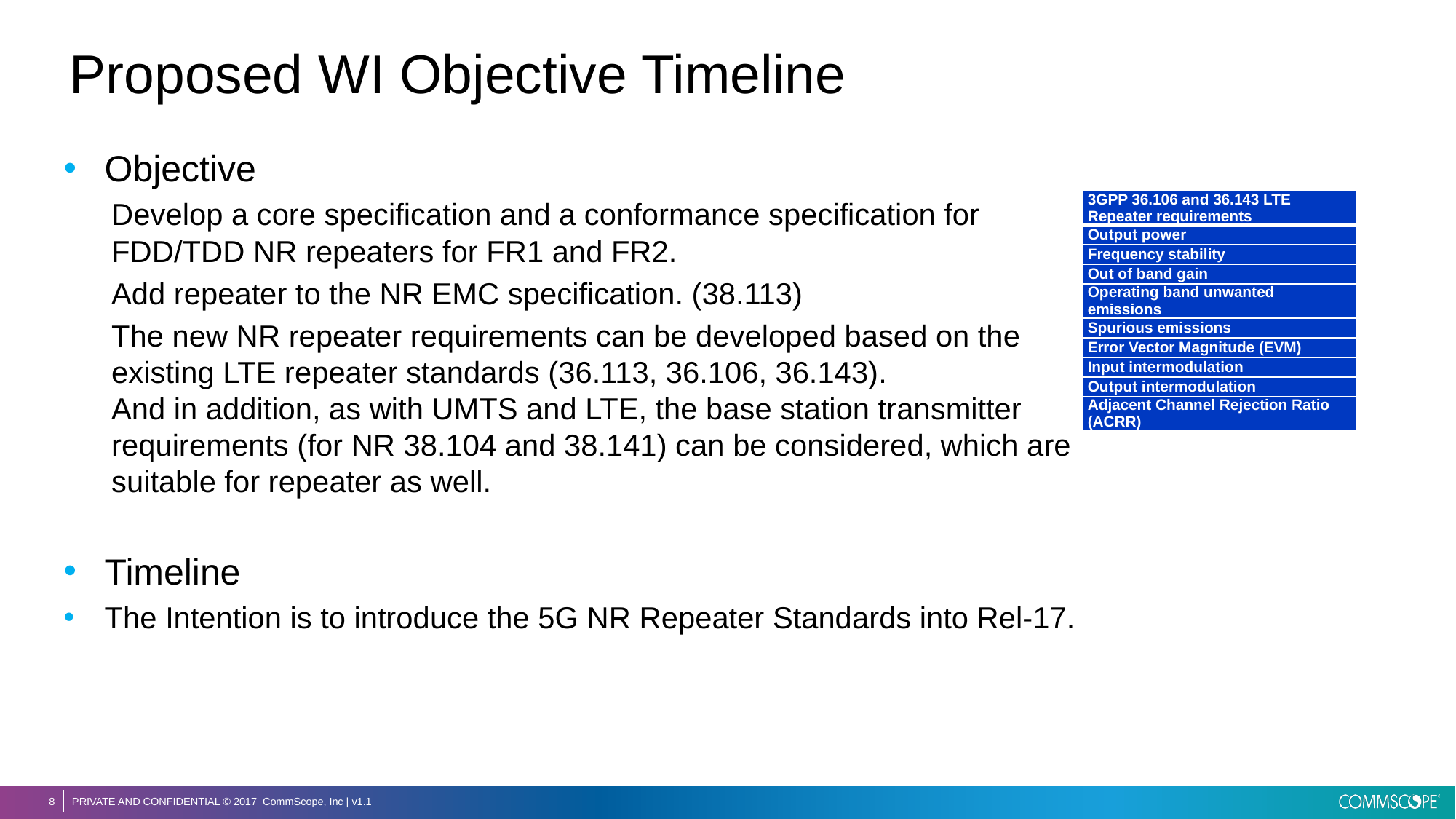

# Proposed WI Objective Timeline
Objective
Develop a core specification and a conformance specification for
FDD/TDD NR repeaters for FR1 and FR2.
Add repeater to the NR EMC specification. (38.113)
The new NR repeater requirements can be developed based on the
existing LTE repeater standards (36.113, 36.106, 36.143).
And in addition, as with UMTS and LTE, the base station transmitter
requirements (for NR 38.104 and 38.141) can be considered, which are
suitable for repeater as well.

Timeline
The Intention is to introduce the 5G NR Repeater Standards into Rel-17.

| 3GPP 36.106 and 36.143 LTE Repeater requirements |
| --- |
| Output power |
| Frequency stability |
| Out of band gain |
| Operating band unwanted emissions |
| Spurious emissions |
| Error Vector Magnitude (EVM) |
| Input intermodulation |
| Output intermodulation |
| Adjacent Channel Rejection Ratio (ACRR) |